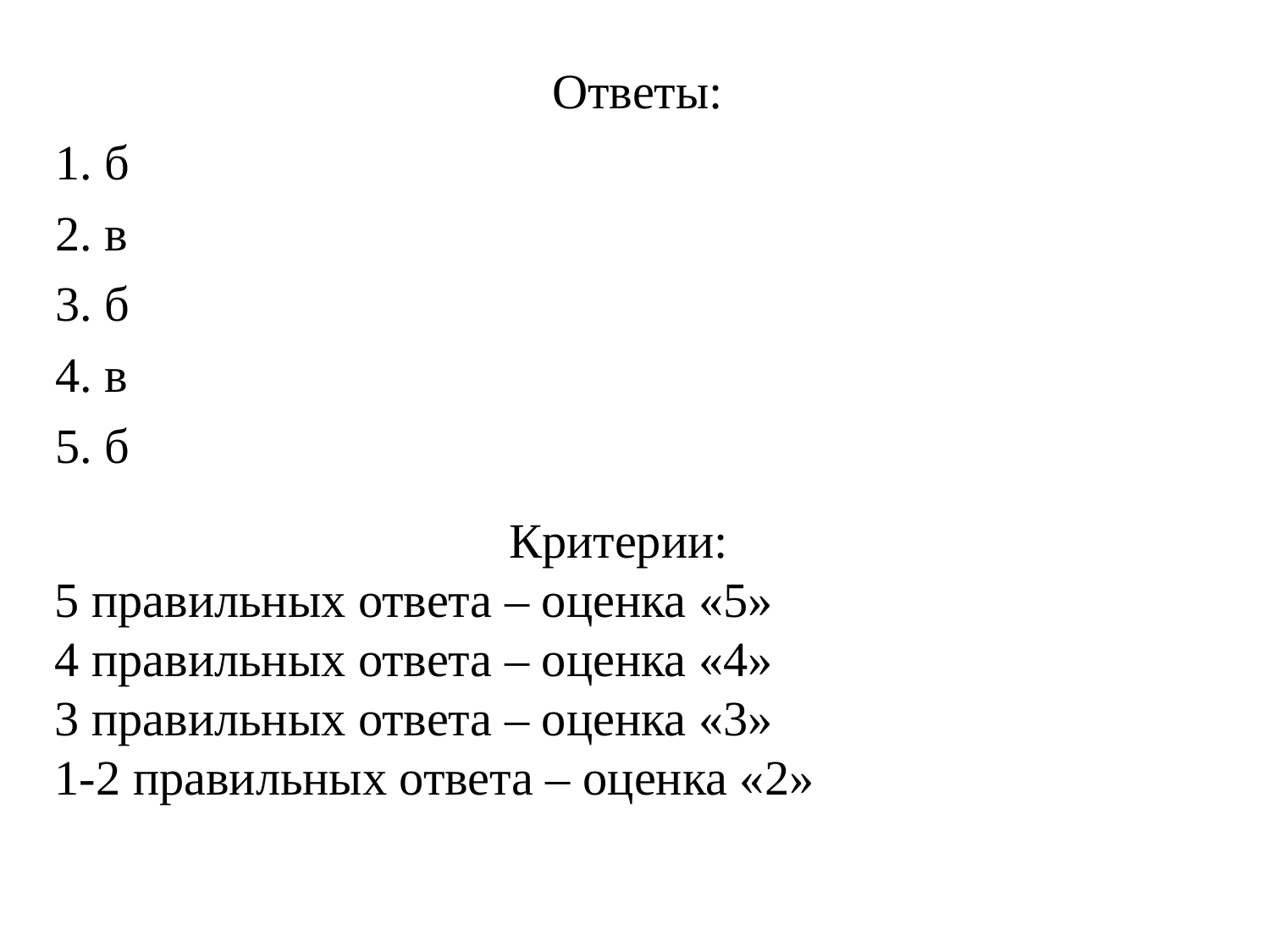

Ответы:
1. б
2. в
3. б
4. в
5. б
Критерии:
5 правильных ответа – оценка «5»
4 правильных ответа – оценка «4»
3 правильных ответа – оценка «3»
1-2 правильных ответа – оценка «2»